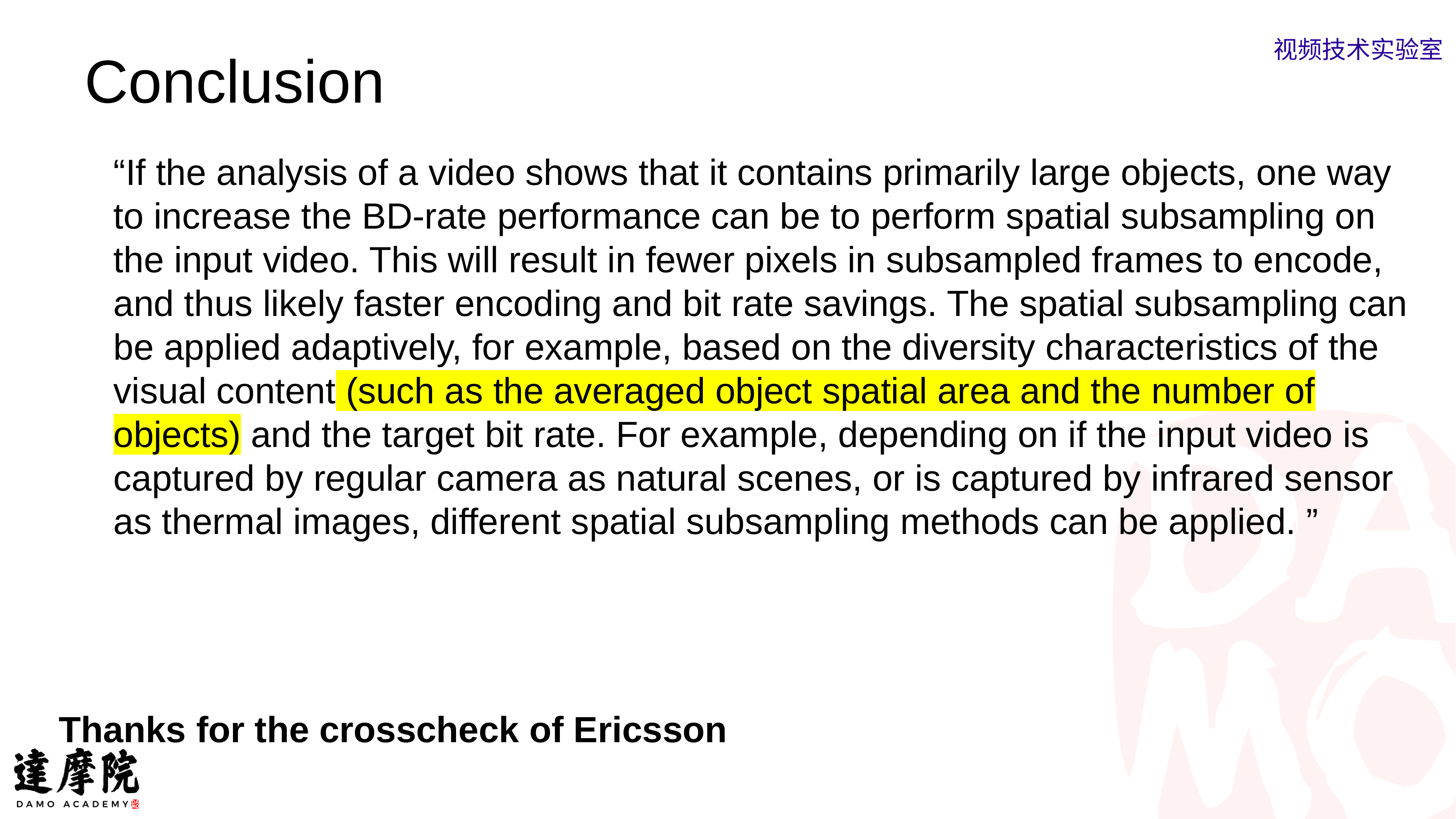

Conclusion
“If the analysis of a video shows that it contains primarily large objects, one way to increase the BD-rate performance can be to perform spatial subsampling on the input video. This will result in fewer pixels in subsampled frames to encode, and thus likely faster encoding and bit rate savings. The spatial subsampling can be applied adaptively, for example, based on the diversity characteristics of the visual content (such as the averaged object spatial area and the number of objects) and the target bit rate. For example, depending on if the input video is captured by regular camera as natural scenes, or is captured by infrared sensor as thermal images, different spatial subsampling methods can be applied. ”
Thanks for the crosscheck of Ericsson